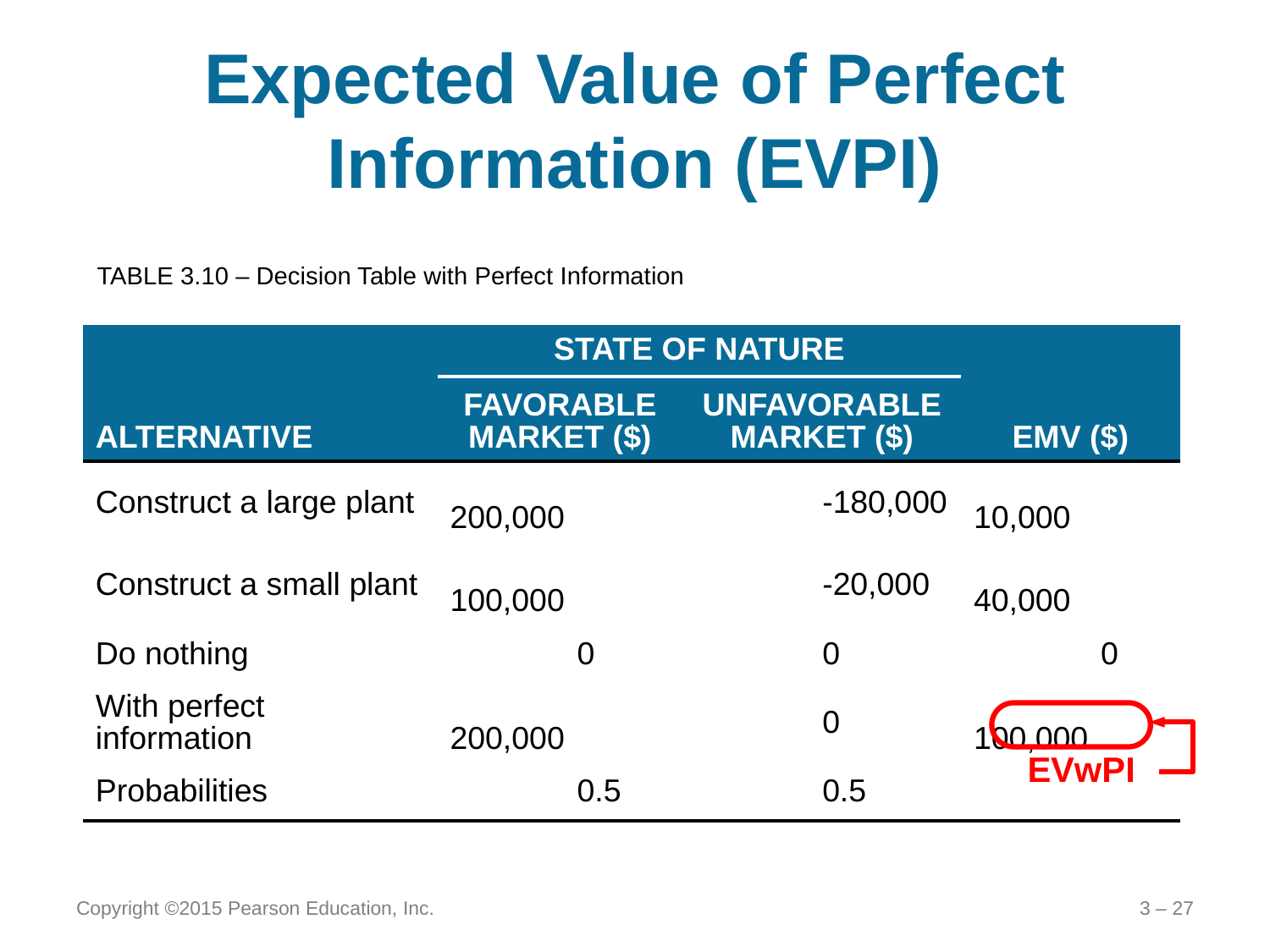

# Expected Value of Perfect Information (EVPI)
TABLE 3.10 – Decision Table with Perfect Information
|  | STATE OF NATURE |  |  |
| --- | --- | --- | --- |
| ALTERNATIVE | FAVORABLE MARKET ($) | UNFAVORABLE MARKET ($) | EMV ($) |
| Construct a large plant | 200,000 | -180,000 | 10,000 |
| Construct a small plant | 100,000 | -20,000 | 40,000 |
| Do nothing | 0 | 0 | 0 |
| With perfect information | 200,000 | 0 | 100,000 |
| Probabilities | 0.5 | 0.5 |  |

EVwPI
Copyright ©2015 Pearson Education, Inc.
3 – 27